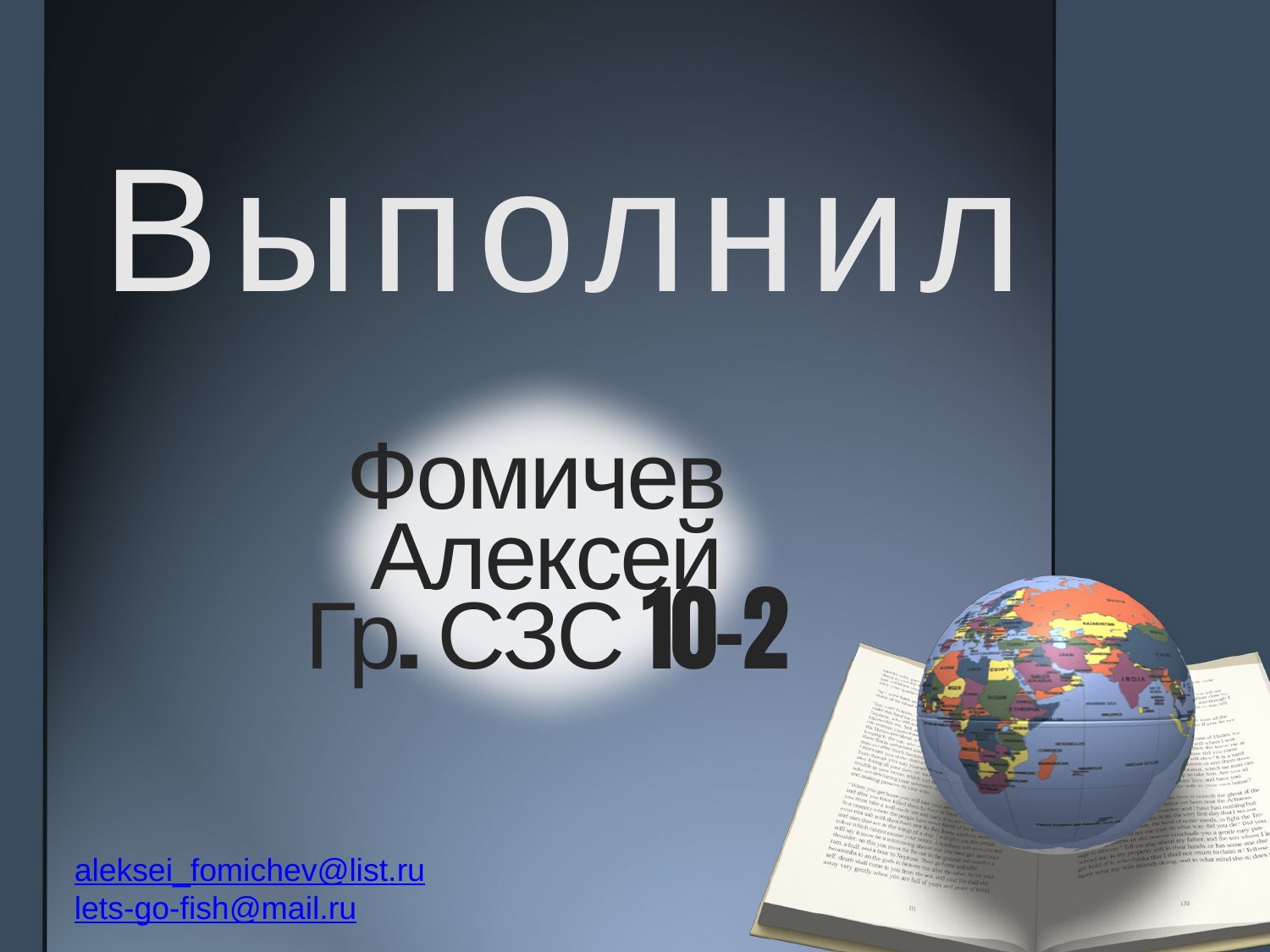

Выполнил
Фомичев
Алексей
Гр. СЗС 10-2

#
aleksei_fomichev@list.ru
lets-go-fish@mail.ru

Фомичев Алексей студент
2-го  курса
Группы СЗС 10-2
Фомичев Алексей